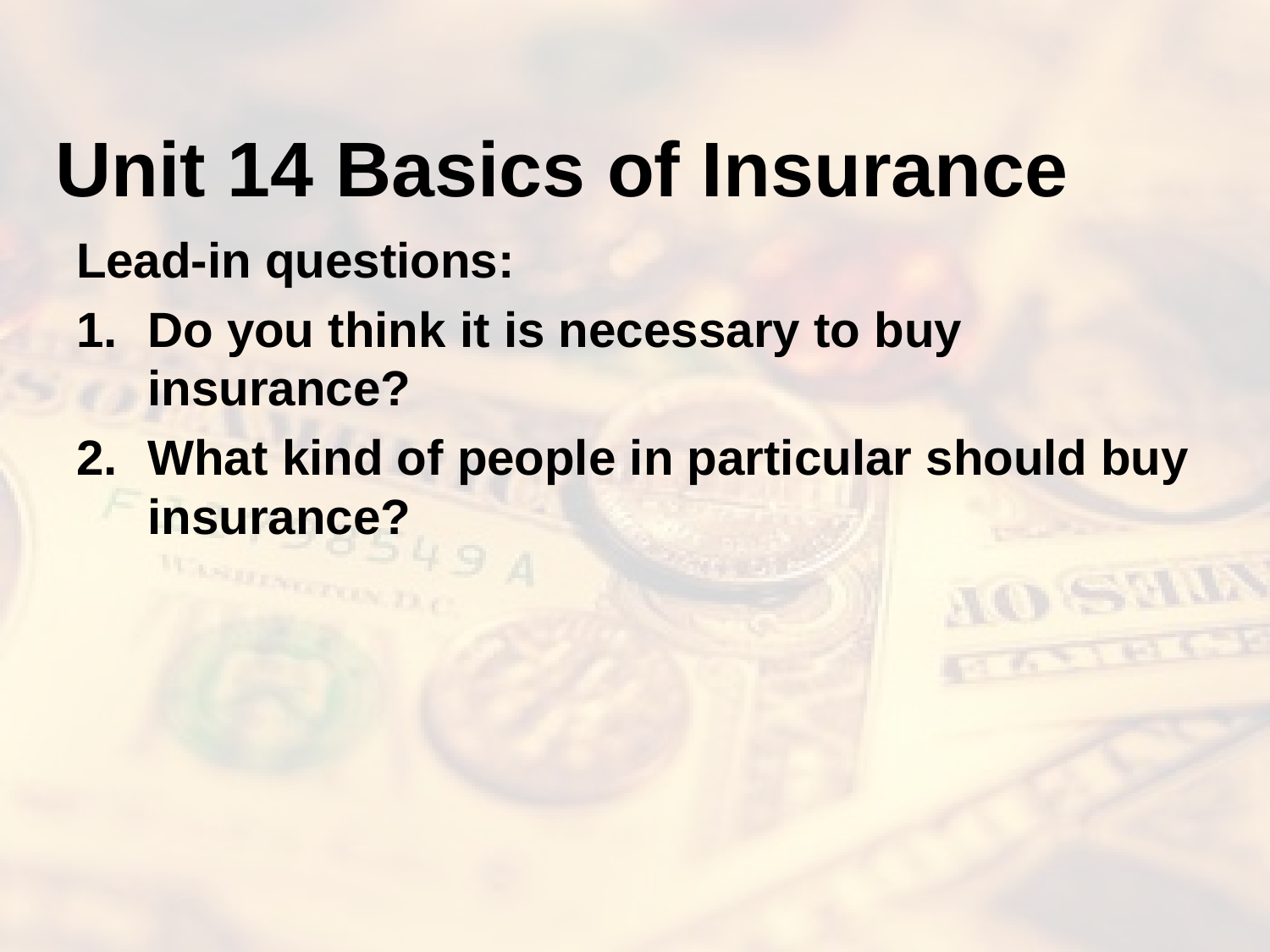

# Unit 14 Basics of Insurance
Lead-in questions:
Do you think it is necessary to buy insurance?
What kind of people in particular should buy insurance?